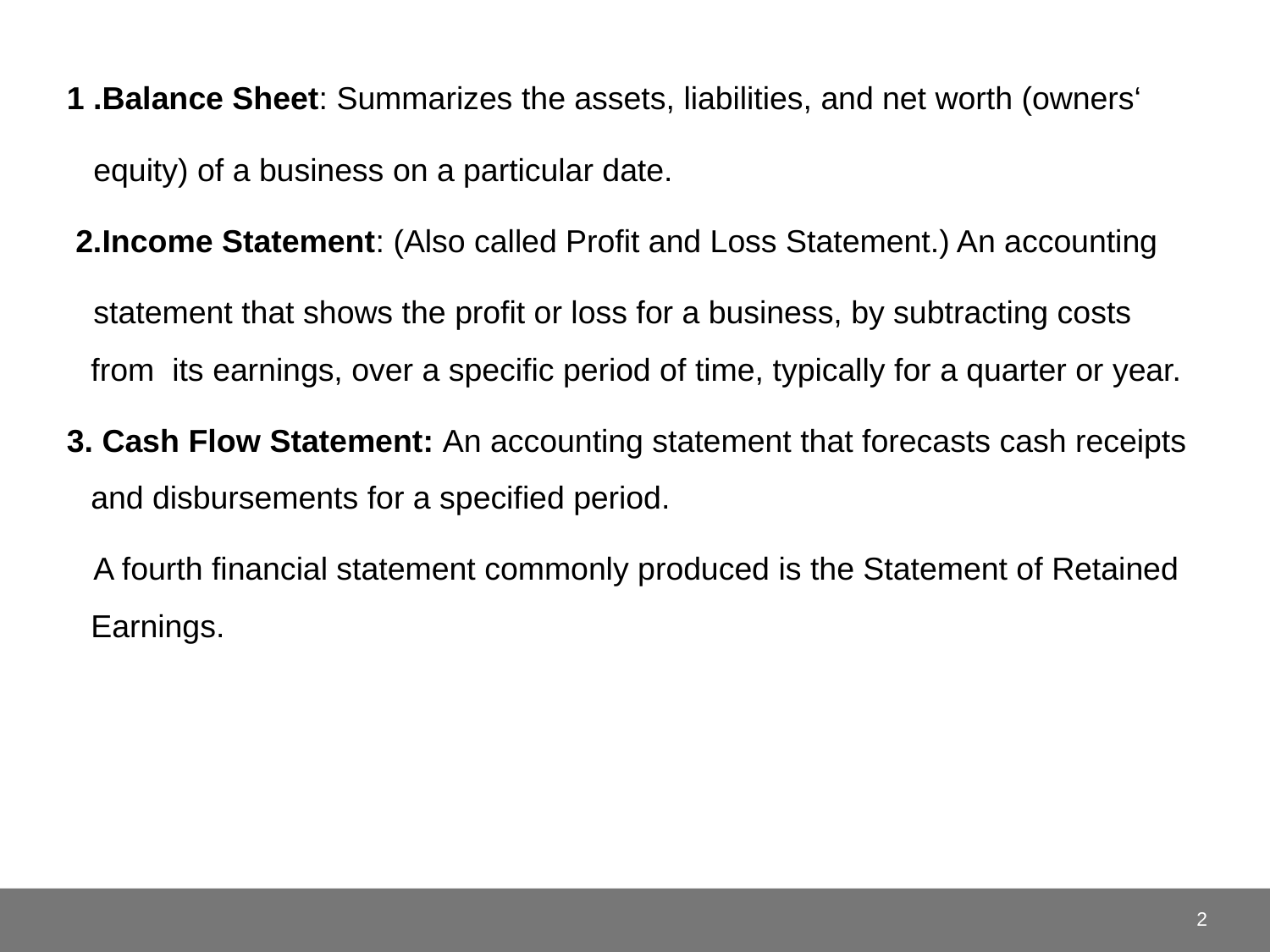

1 .Balance Sheet: Summarizes the assets, liabilities, and net worth (owners‘
   equity) of a business on a particular date.
 2.Income Statement: (Also called Profit and Loss Statement.) An accounting
   statement that shows the profit or loss for a business, by subtracting costs from  its earnings, over a specific period of time, typically for a quarter or year.
3. Cash Flow Statement: An accounting statement that forecasts cash receipts and disbursements for a specified period.
   A fourth financial statement commonly produced is the Statement of Retained Earnings.

2